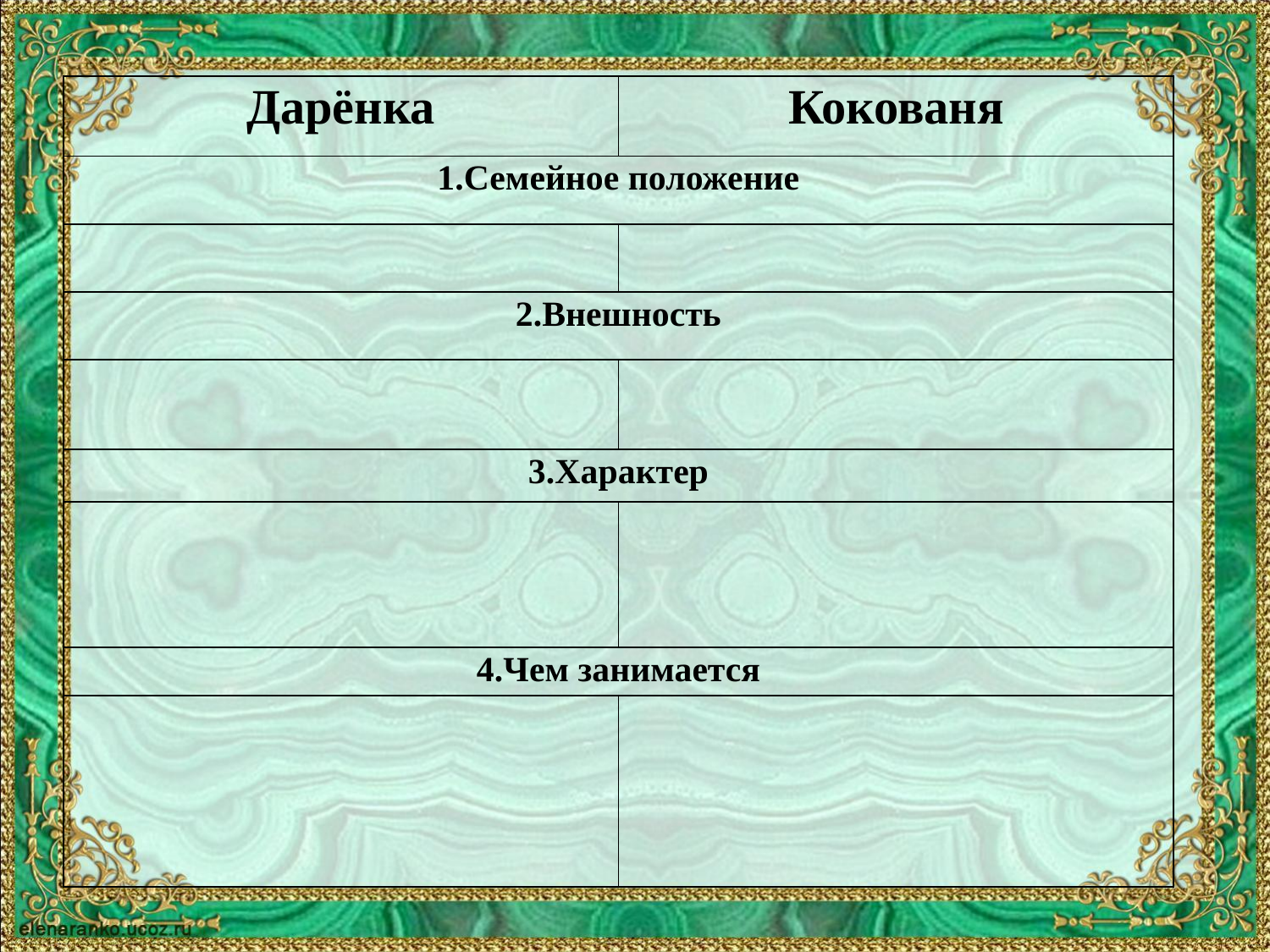

| Дарёнка | Кокованя |
| --- | --- |
| 1.Семейное положение |  |
|  |  |
| 2.Внешность |  |
|  |  |
| 3.Характер |  |
|  |  |
| 4.Чем занимается |  |
|  |  |